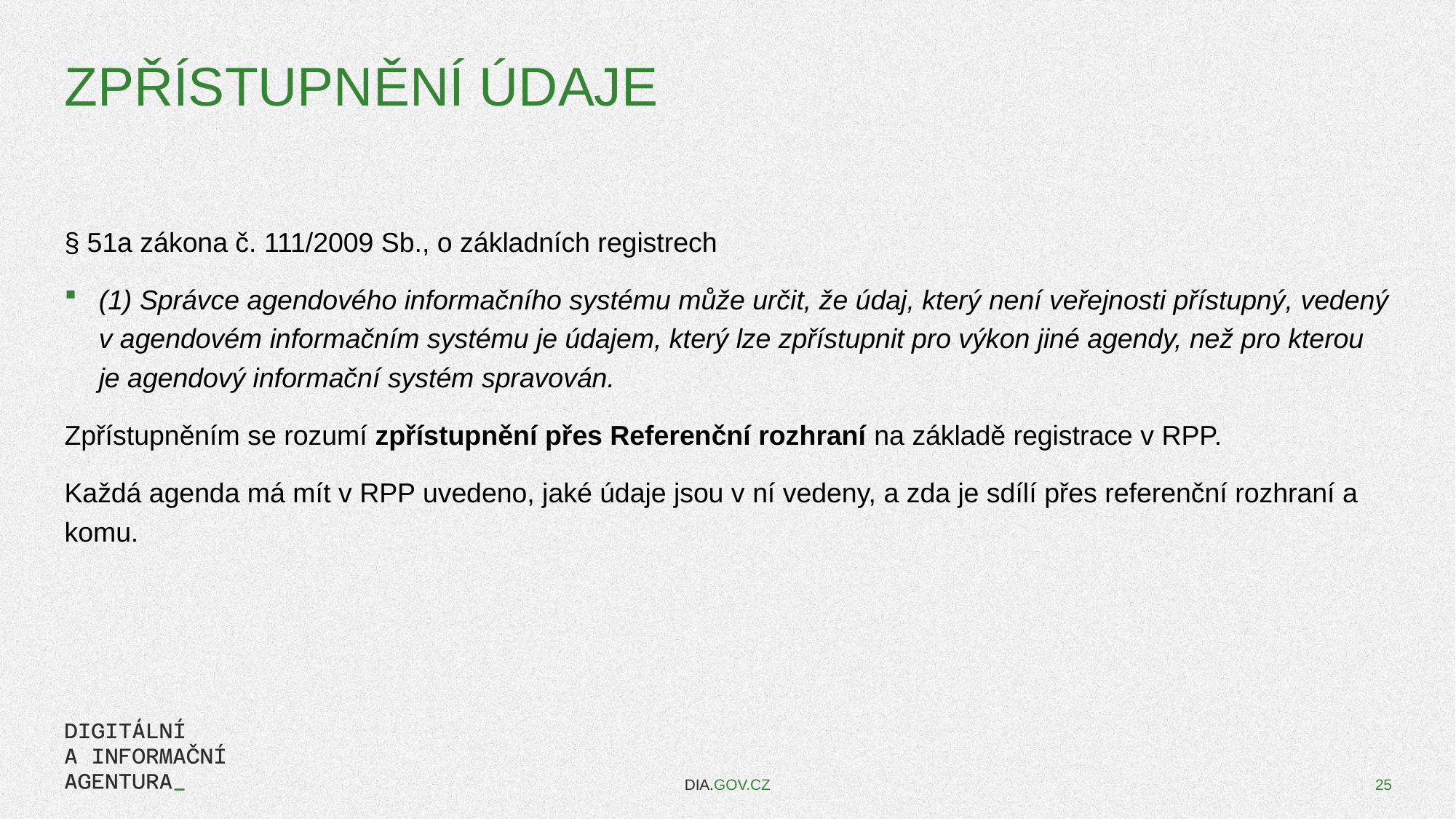

# Zpřístupnění údaje
§ 51a zákona č. 111/2009 Sb., o základních registrech
(1) Správce agendového informačního systému může určit, že údaj, který není veřejnosti přístupný, vedený v agendovém informačním systému je údajem, který lze zpřístupnit pro výkon jiné agendy, než pro kterou je agendový informační systém spravován.
Zpřístupněním se rozumí zpřístupnění přes Referenční rozhraní na základě registrace v RPP.
Každá agenda má mít v RPP uvedeno, jaké údaje jsou v ní vedeny, a zda je sdílí přes referenční rozhraní a komu.
DIA.GOV.CZ
25